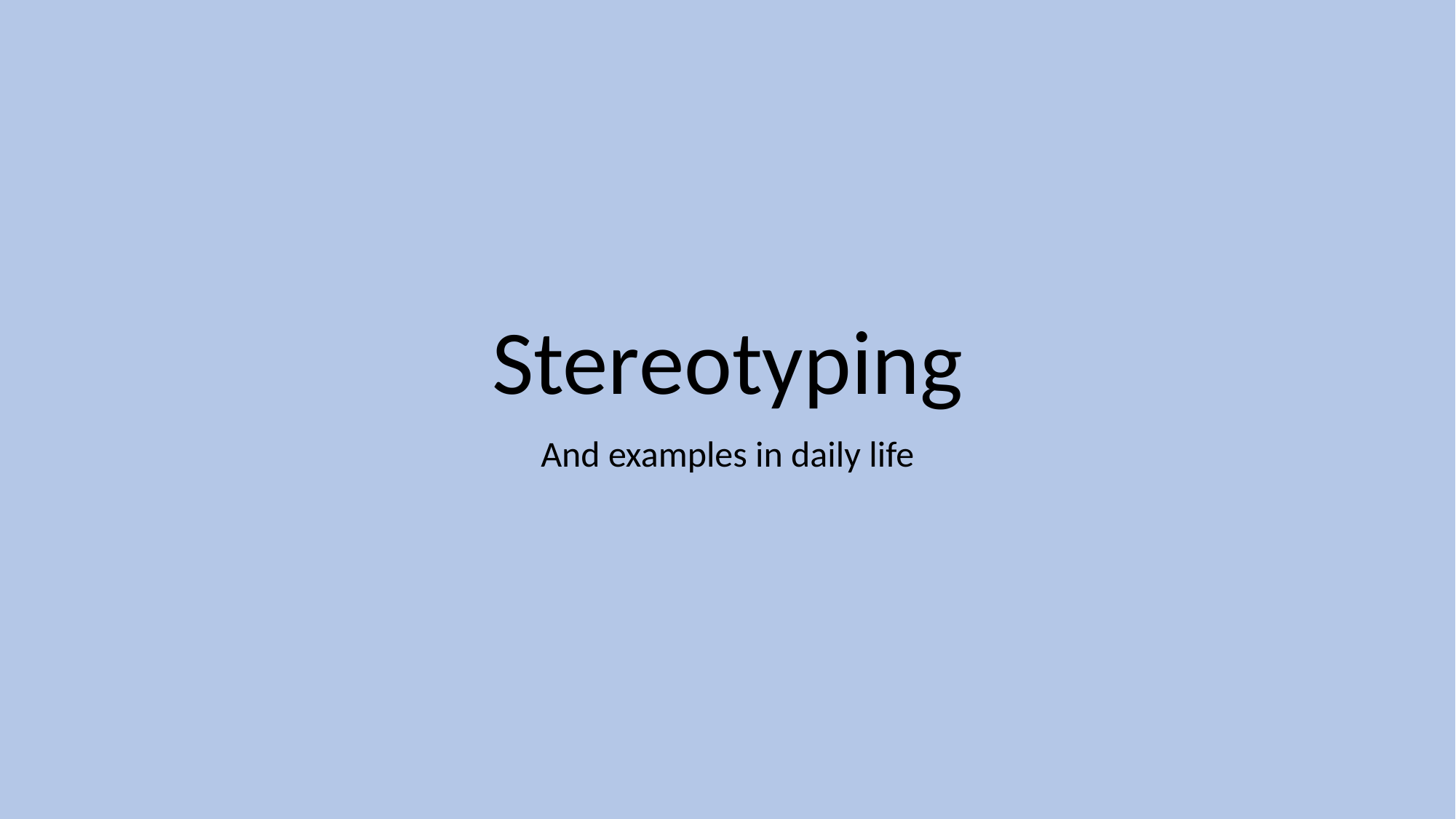

# Stereotyping
And examples in daily life